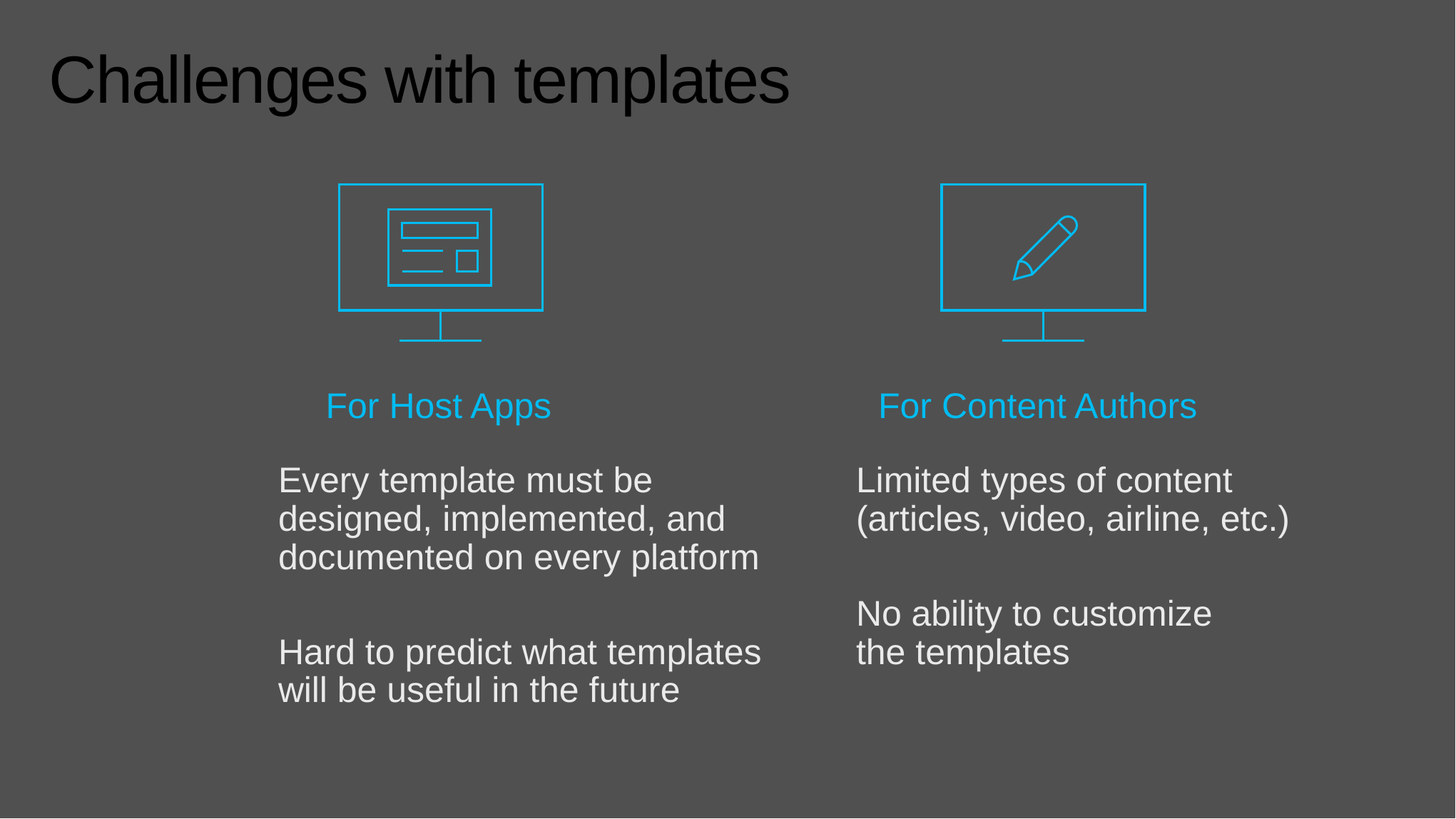

# Challenges with templates

For Host Apps
For Content Authors
Every template must be designed, implemented, and documented on every platform

Hard to predict what templates will be useful in the future
Limited types of content (articles, video, airline, etc.)

No ability to customize
the templates